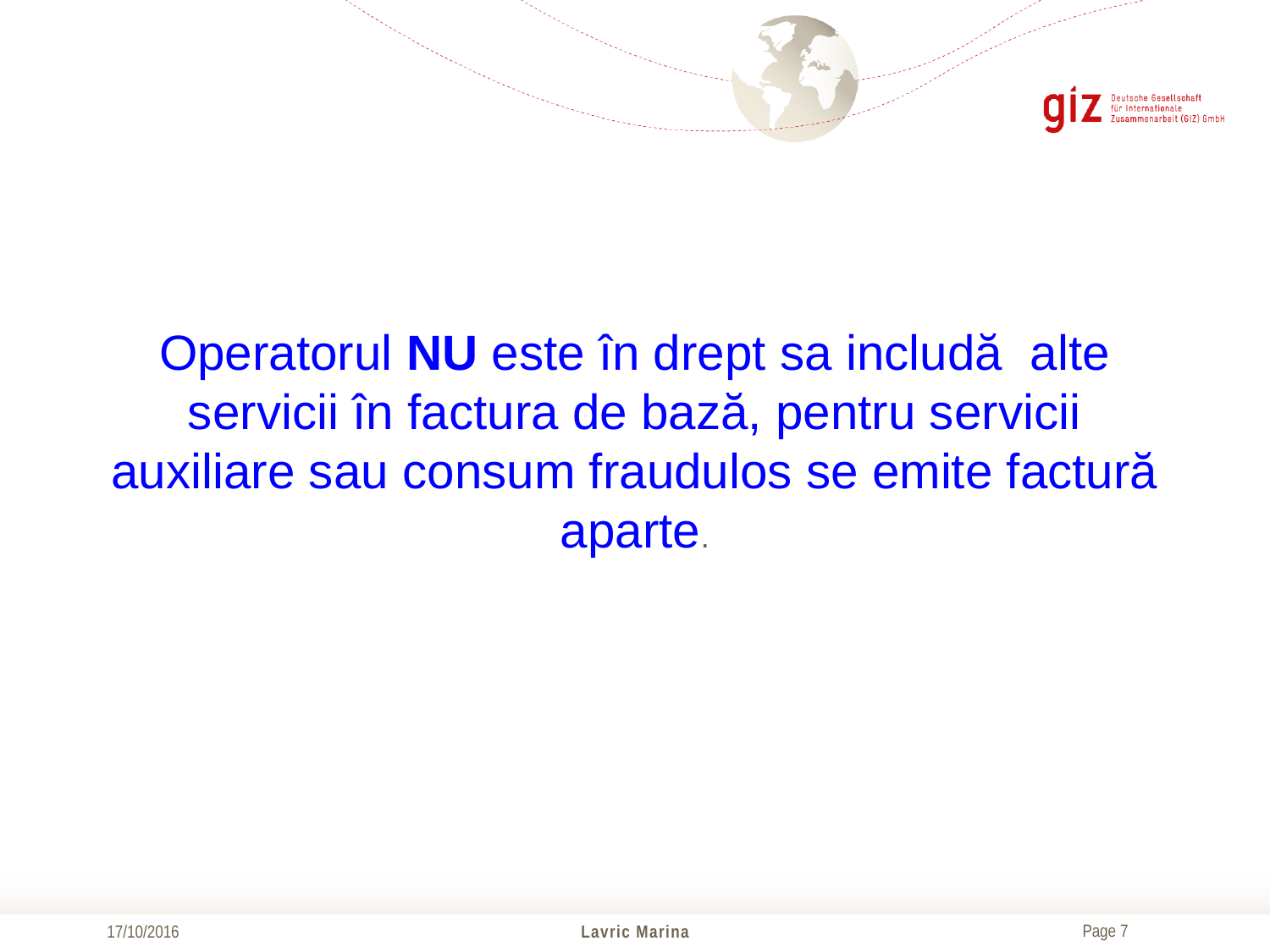

Operatorul NU este în drept sa includă  alte servicii în factura de bază, pentru servicii auxiliare sau consum fraudulos se emite factură aparte.
17/10/2016
Lavric Marina